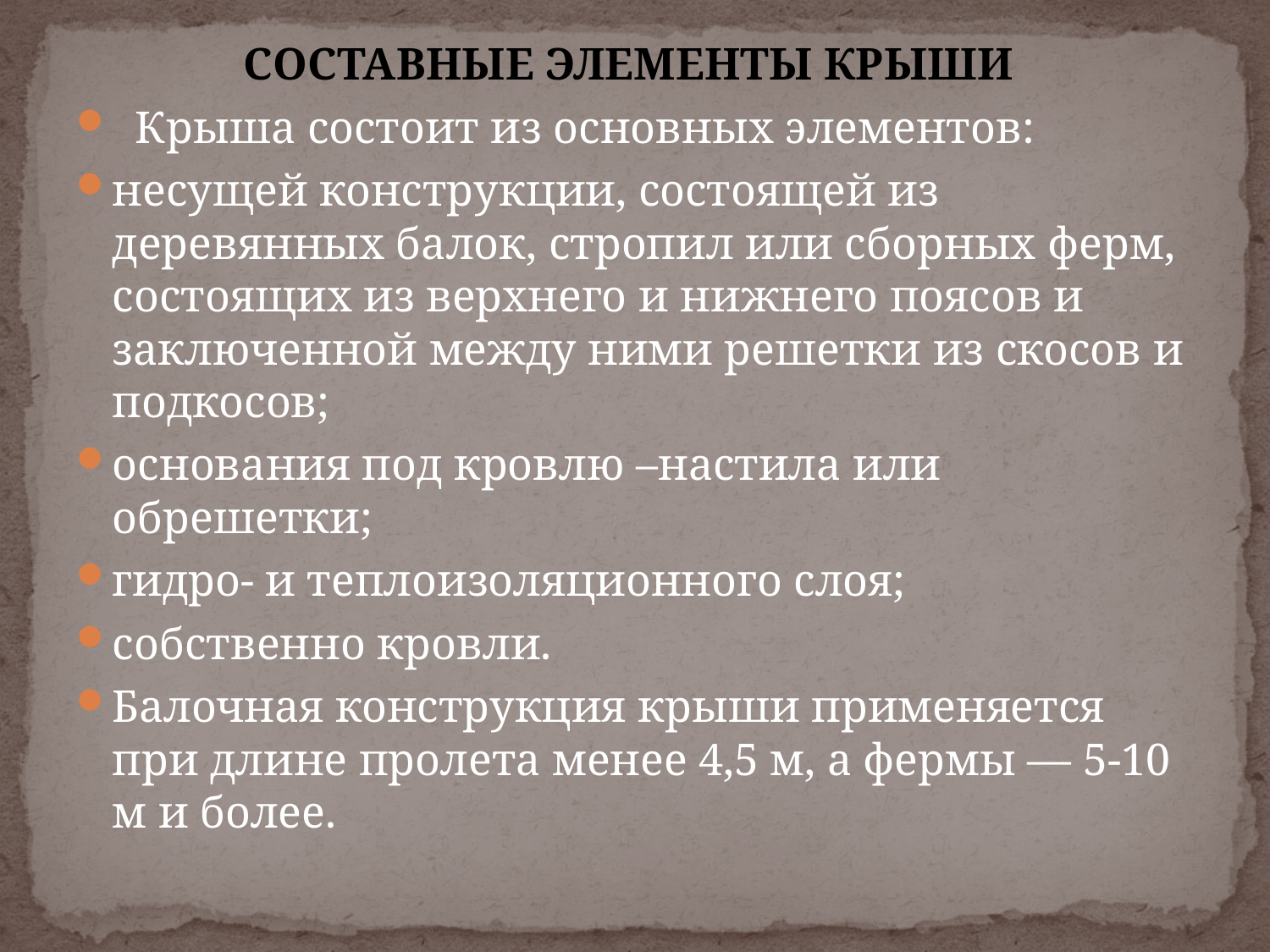

СОСТАВНЫЕ ЭЛЕМЕНТЫ КРЫШИ
  Крыша состоит из основных элементов:
несущей конструкции, состоящей из деревянных балок, стропил или сборных ферм, состоящих из верхнего и нижнего поясов и заключенной между ними решетки из скосов и подкосов;
основания под кровлю –настила или обрешетки;
гидро- и теплоизоляционного слоя;
собственно кровли.
Балочная конструкция крыши применяется при длине пролета менее 4,5 м, а фермы — 5-10 м и более.